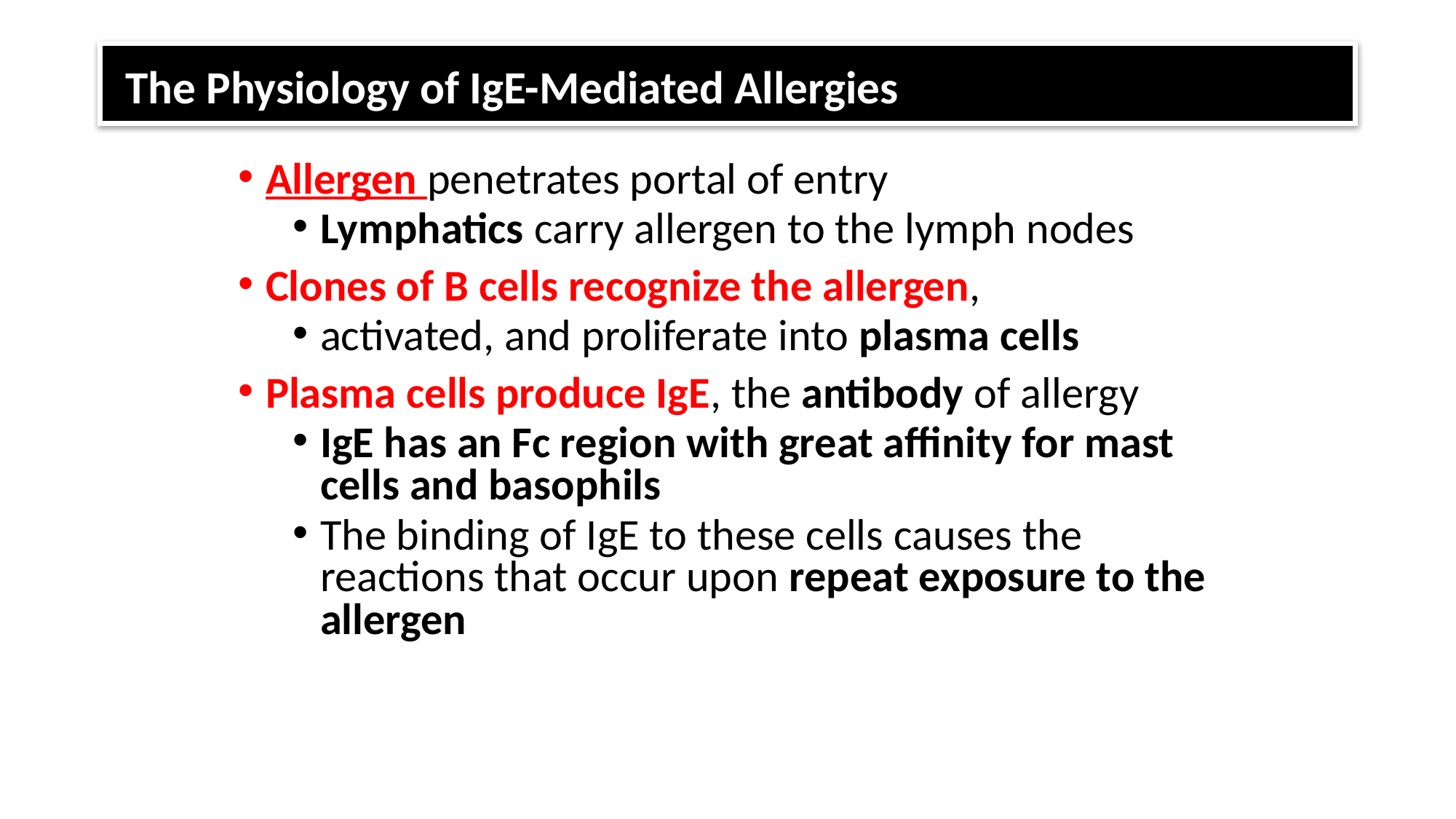

# The Physiology of IgE-Mediated Allergies
Allergen penetrates portal of entry
Lymphatics carry allergen to the lymph nodes
Clones of B cells recognize the allergen,
activated, and proliferate into plasma cells
Plasma cells produce IgE, the antibody of allergy
IgE has an Fc region with great affinity for mast cells and basophils
The binding of IgE to these cells causes the reactions that occur upon repeat exposure to the allergen